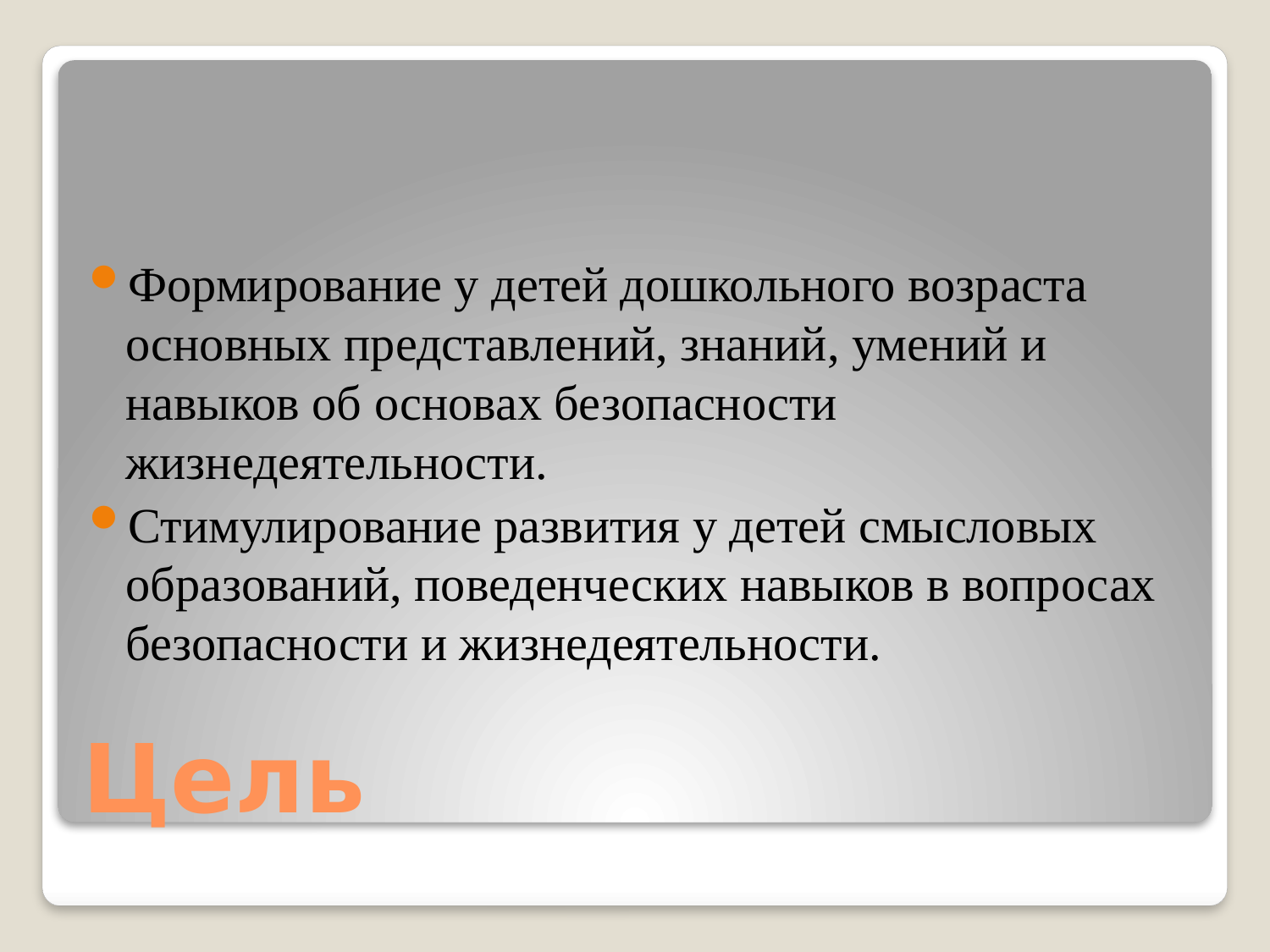

Формирование у детей дошкольного возраста основных представлений, знаний, умений и навыков об основах безопасности жизнедеятельности.
Стимулирование развития у детей смысловых образований, поведенческих навыков в вопросах безопасности и жизнедеятельности.

# Цель